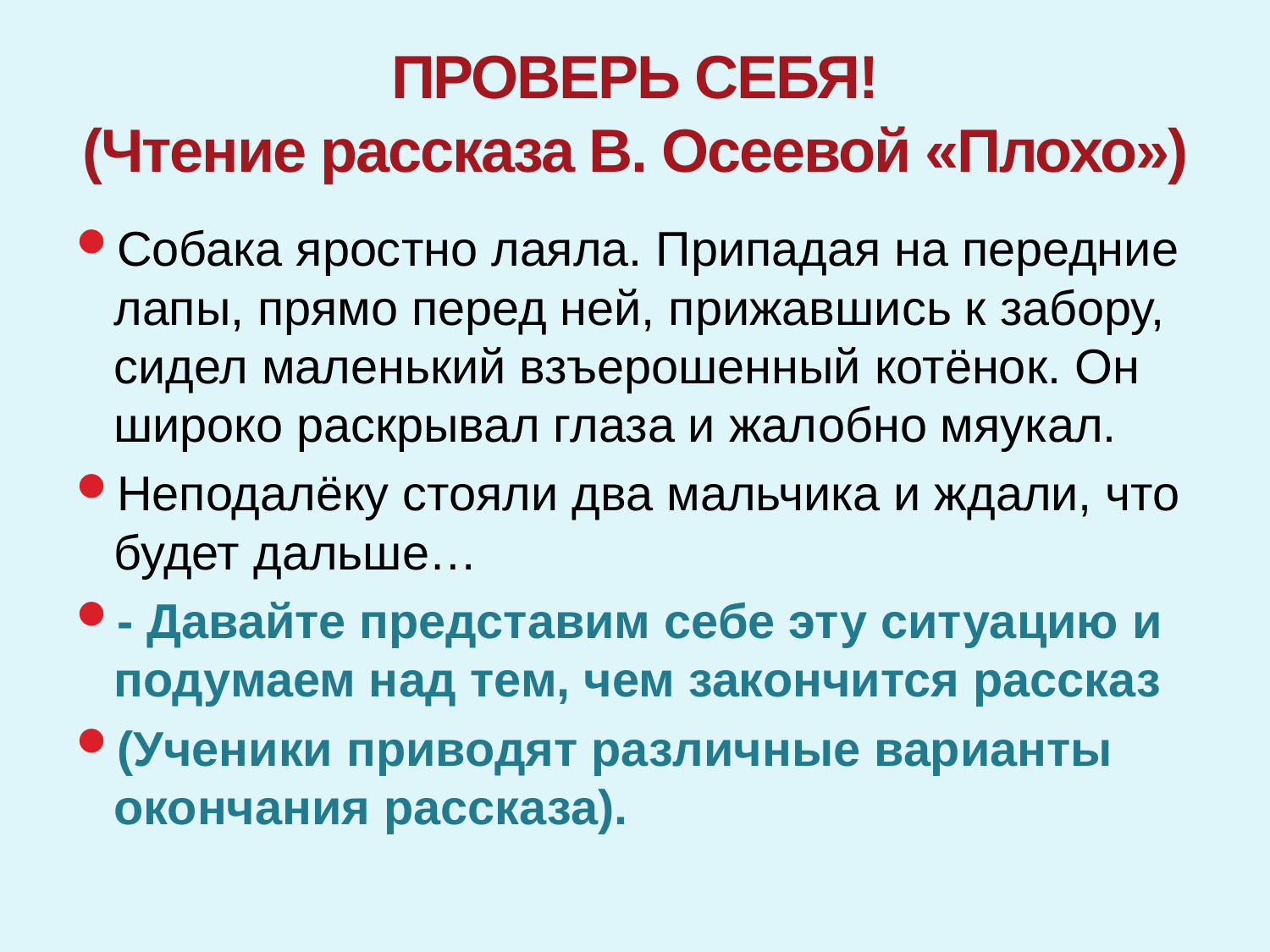

# ПРОВЕРЬ СЕБЯ! (Чтение рассказа В. Осеевой «Плохо»)
Собака яростно лаяла. Припадая на передние лапы, прямо перед ней, прижавшись к забору, сидел маленький взъерошенный котёнок. Он широко раскрывал глаза и жалобно мяукал.
Неподалёку стояли два мальчика и ждали, что будет дальше…
- Давайте представим себе эту ситуацию и подумаем над тем, чем закончится рассказ
(Ученики приводят различные варианты окончания рассказа).